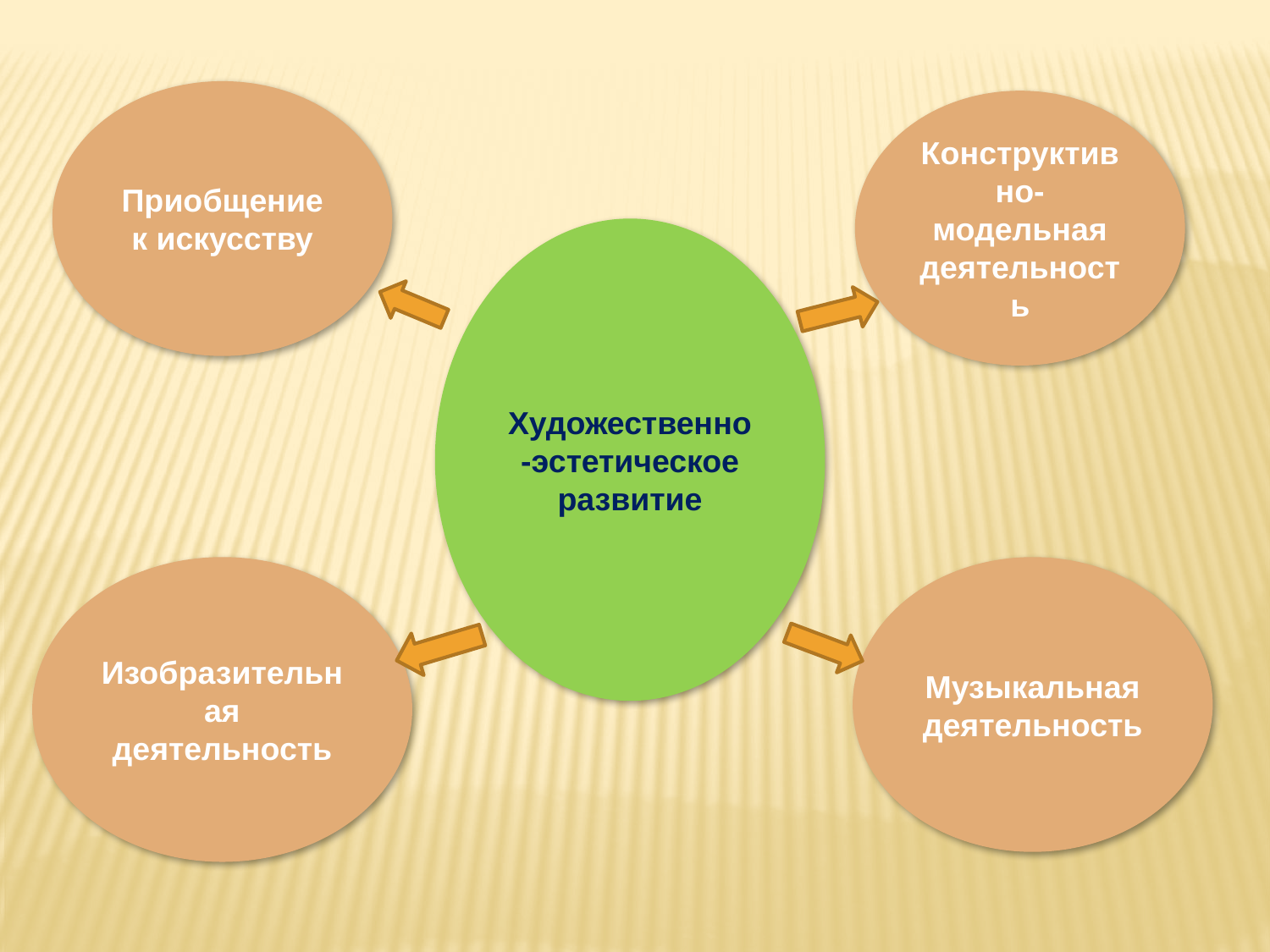

Приобщение к искусству
Конструктивно-модельная деятельность
Художественно-эстетическое развитие

Изобразительная деятельность
Музыкальная деятельность